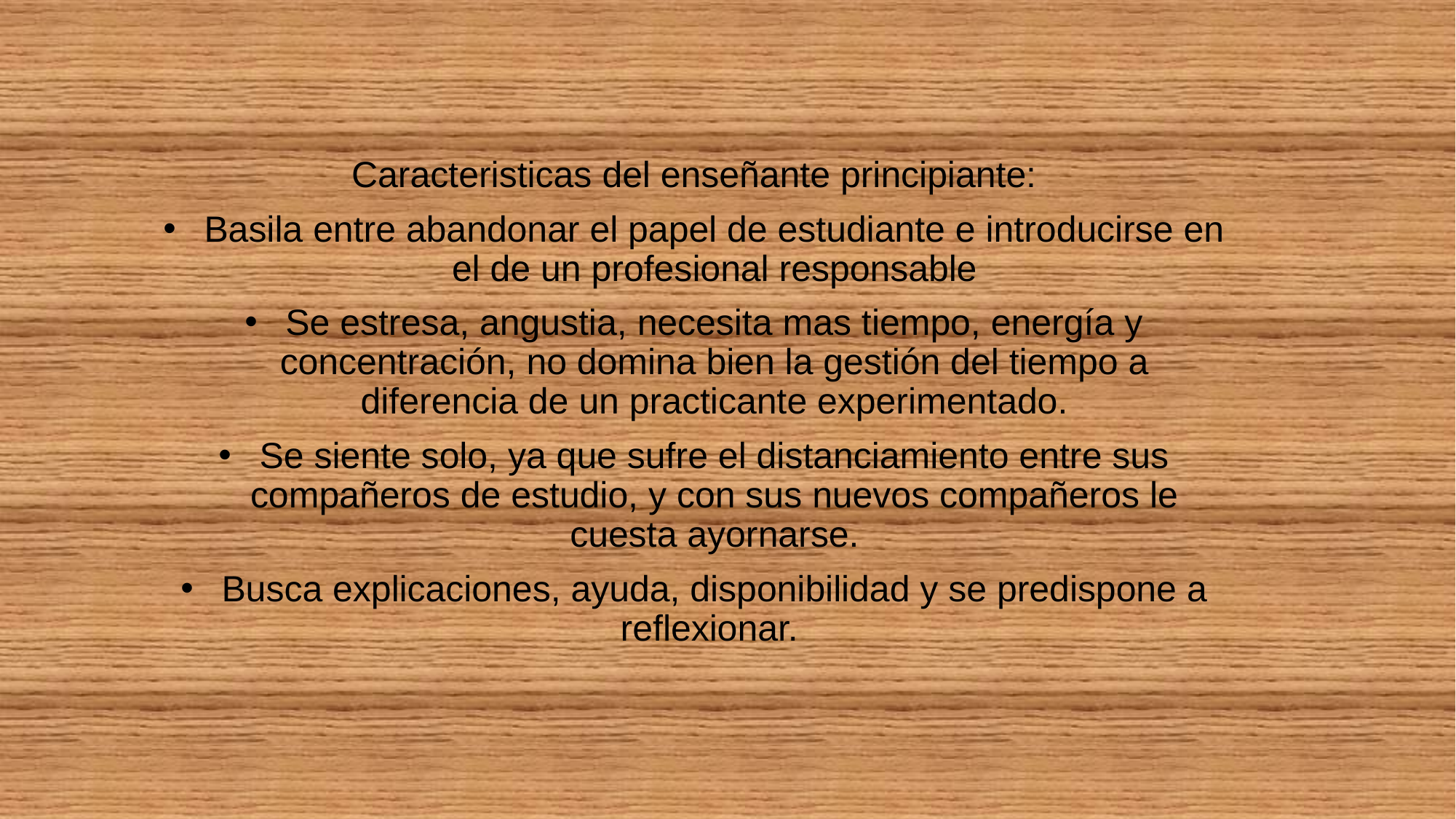

Caracteristicas del enseñante principiante:
Basila entre abandonar el papel de estudiante e introducirse en el de un profesional responsable
Se estresa, angustia, necesita mas tiempo, energía y concentración, no domina bien la gestión del tiempo a diferencia de un practicante experimentado.
Se siente solo, ya que sufre el distanciamiento entre sus compañeros de estudio, y con sus nuevos compañeros le cuesta ayornarse.
Busca explicaciones, ayuda, disponibilidad y se predispone a reflexionar.

#